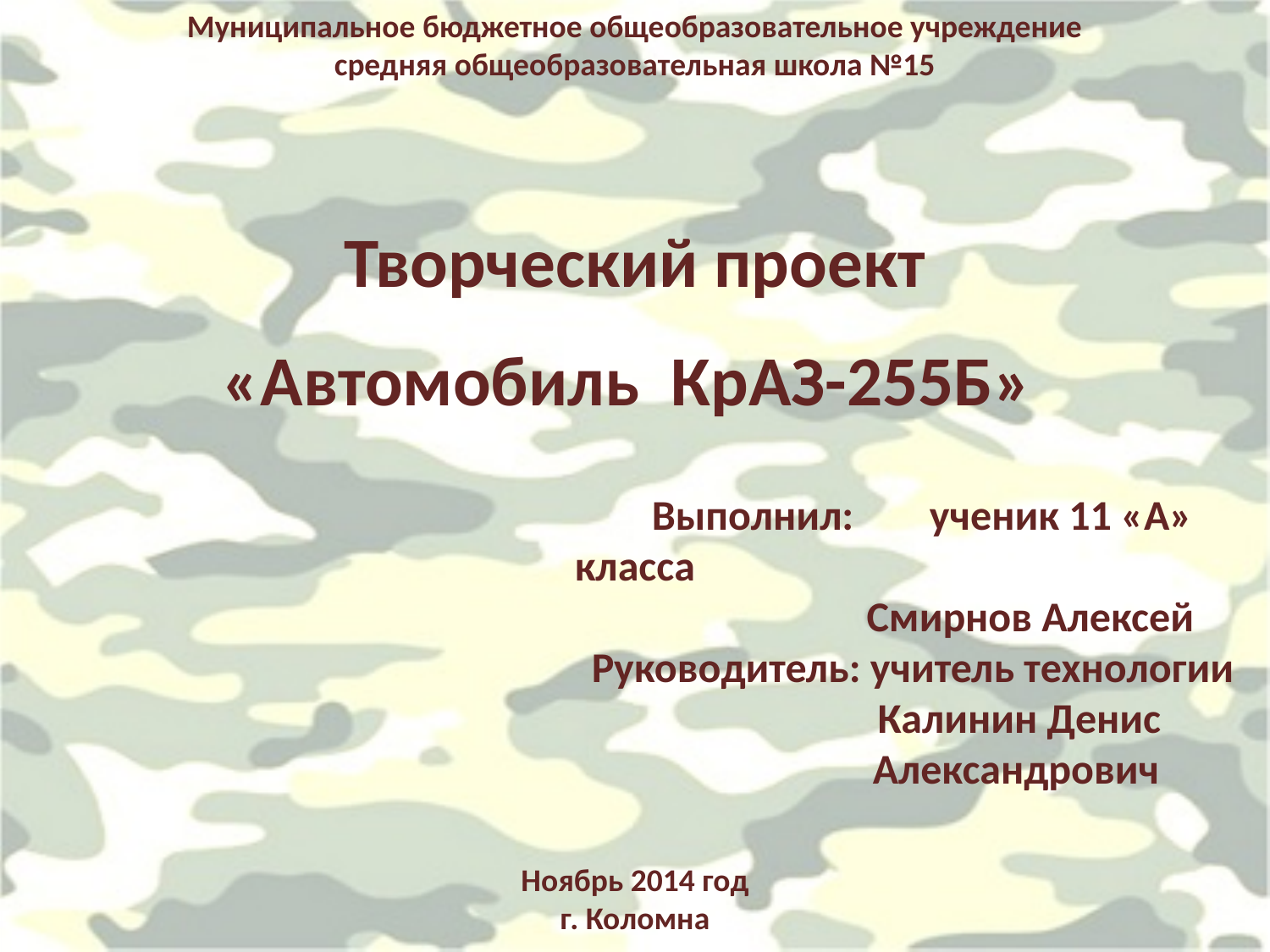

# Муниципальное бюджетное общеобразовательное учреждение средняя общеобразовательная школа №15 Творческий проект «Автомобиль  КрАЗ-255Б» Выполнил:        ученик 11 «А» класса Смирнов Алексей Руководитель: учитель технологии Калинин Денис Александрович Ноябрь 2014 год г. Коломна